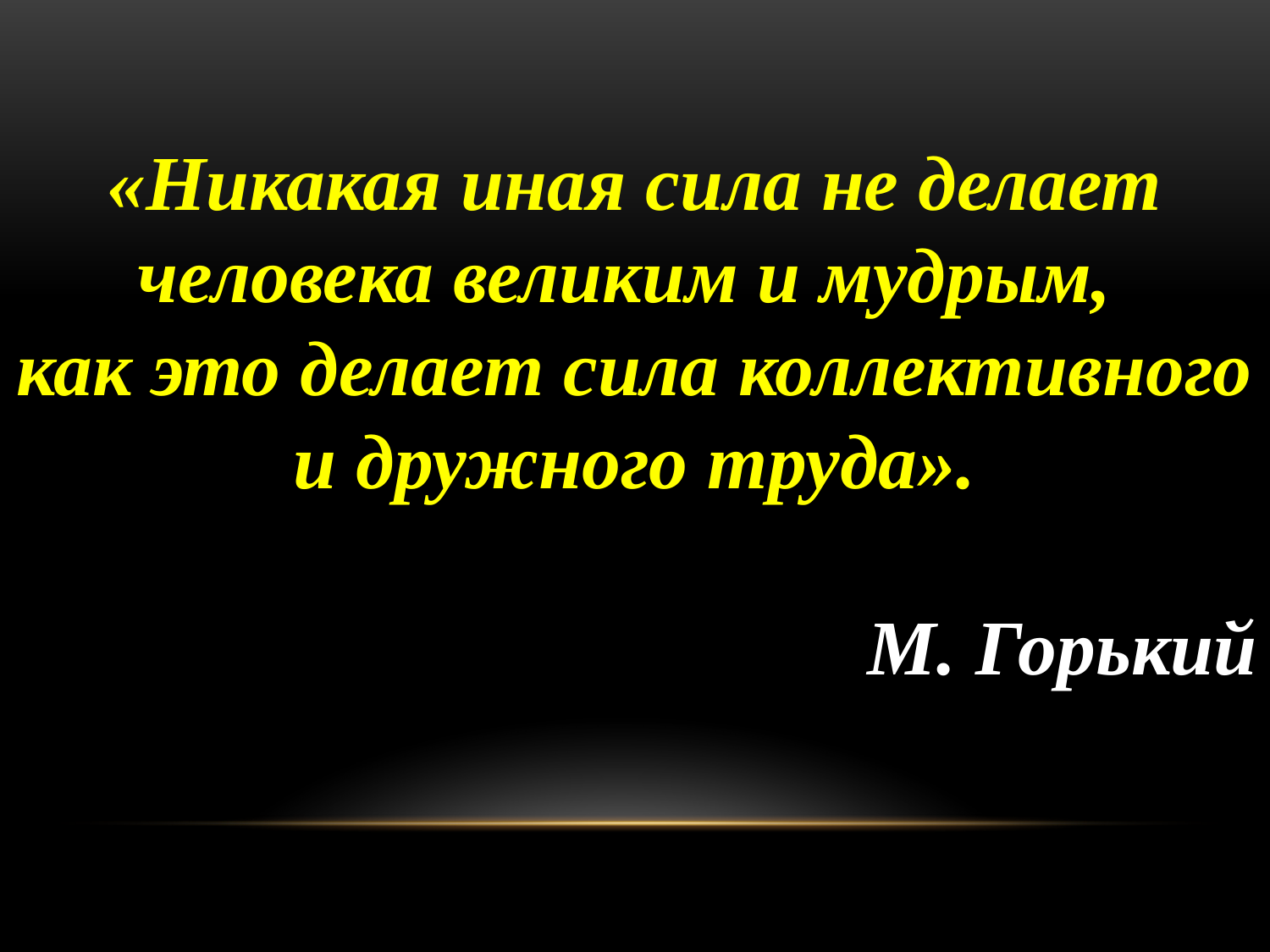

«Никакая иная сила не делает человека великим и мудрым,
как это делает сила коллективного и дружного труда».
М. Горький